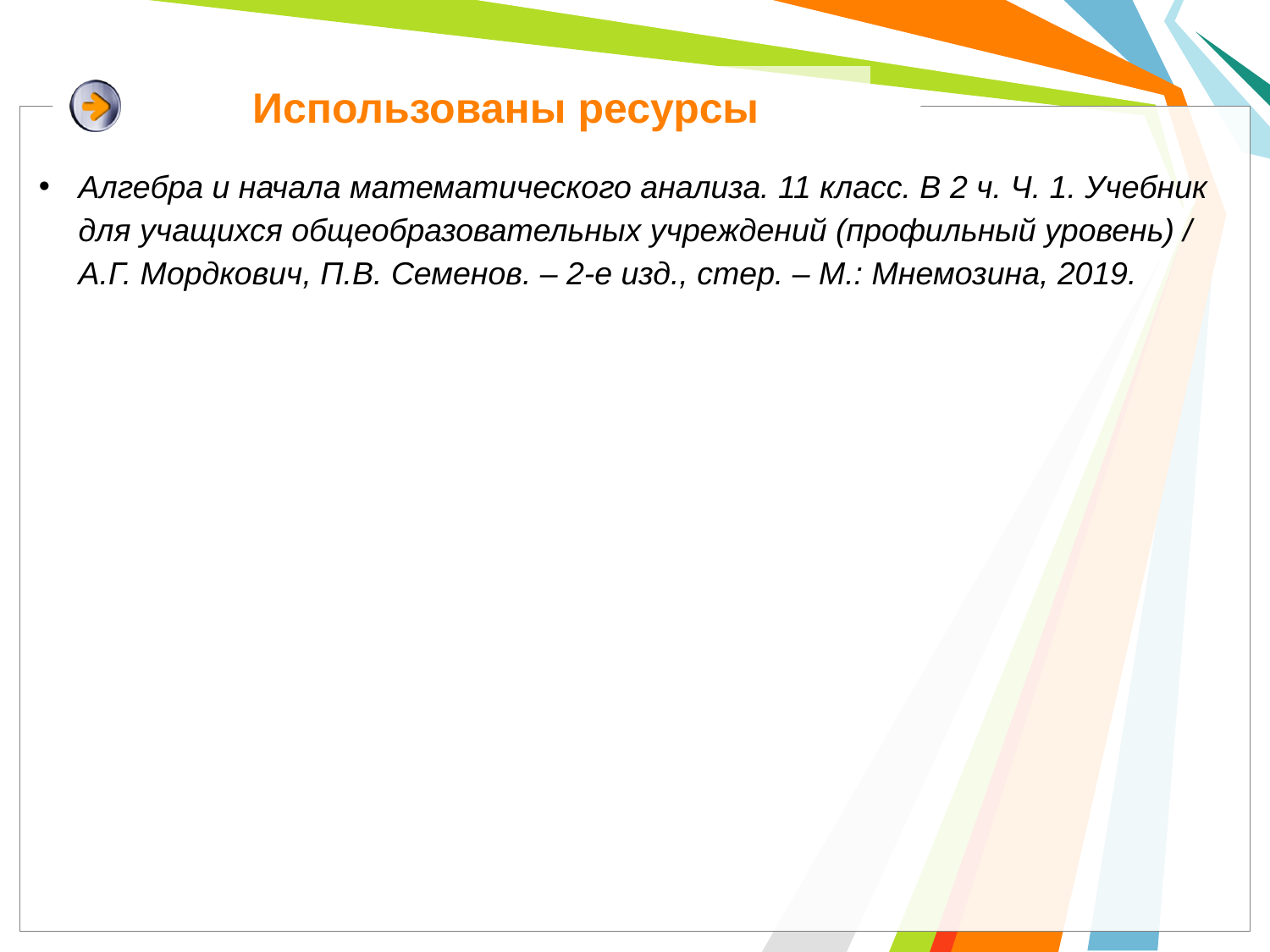

# Использованы ресурсы
Алгебра и начала математического анализа. 11 класс. В 2 ч. Ч. 1. Учебник для учащихся общеобразовательных учреждений (профильный уровень) / А.Г. Мордкович, П.В. Семенов. – 2-е изд., стер. – М.: Мнемозина, 2019.